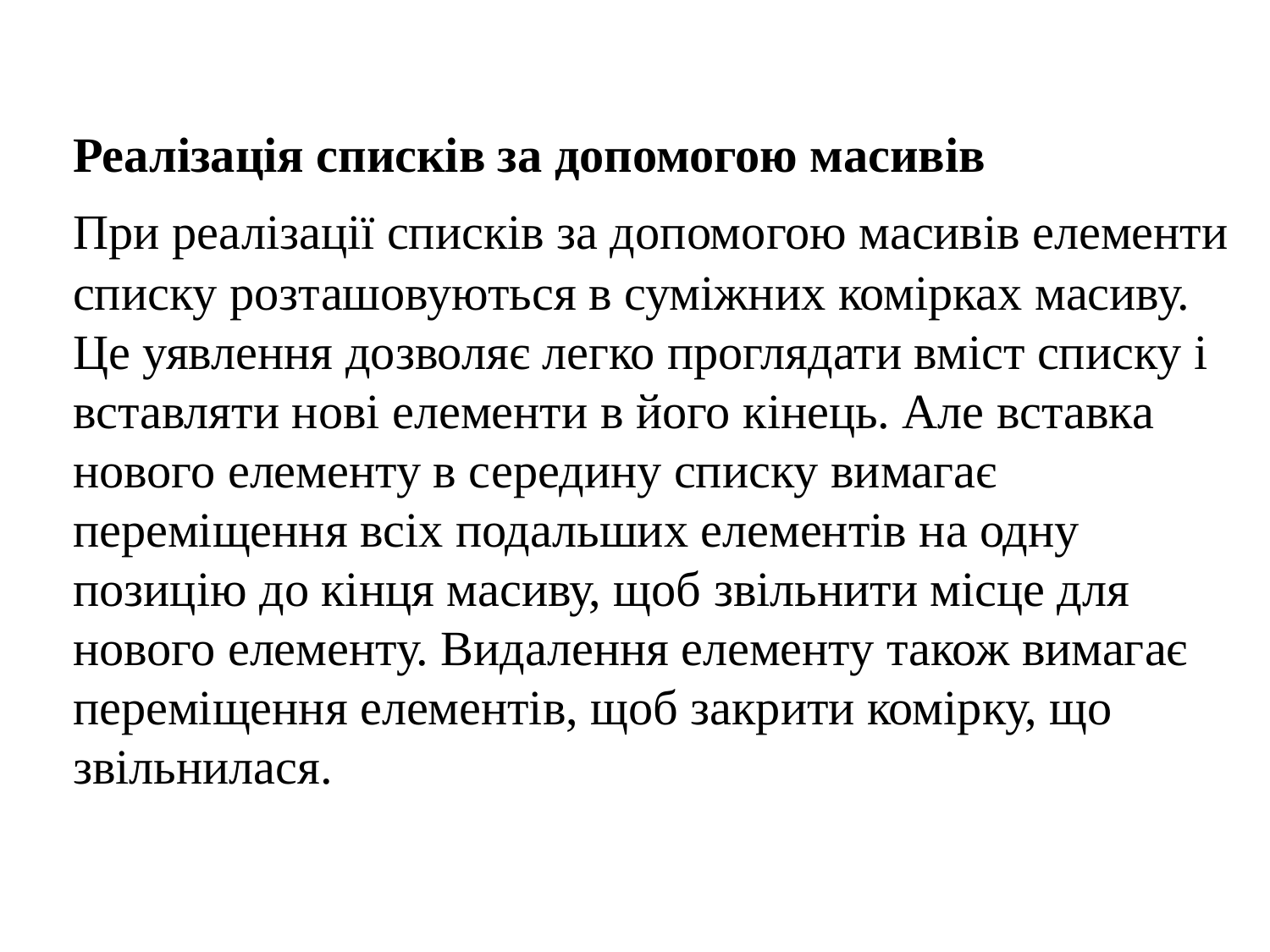

Реалізація списків за допомогою масивів
	При реалізації списків за допомогою масивів елементи списку розташовуються в суміжних комірках масиву. Це уявлення дозволяє легко проглядати вміст списку і вставляти нові елементи в його кінець. Але вставка нового елементу в середину списку вимагає переміщення всіх подальших елементів на одну позицію до кінця масиву, щоб звільнити місце для нового елементу. Видалення елементу також вимагає переміщення елементів, щоб закрити комірку, що звільнилася.